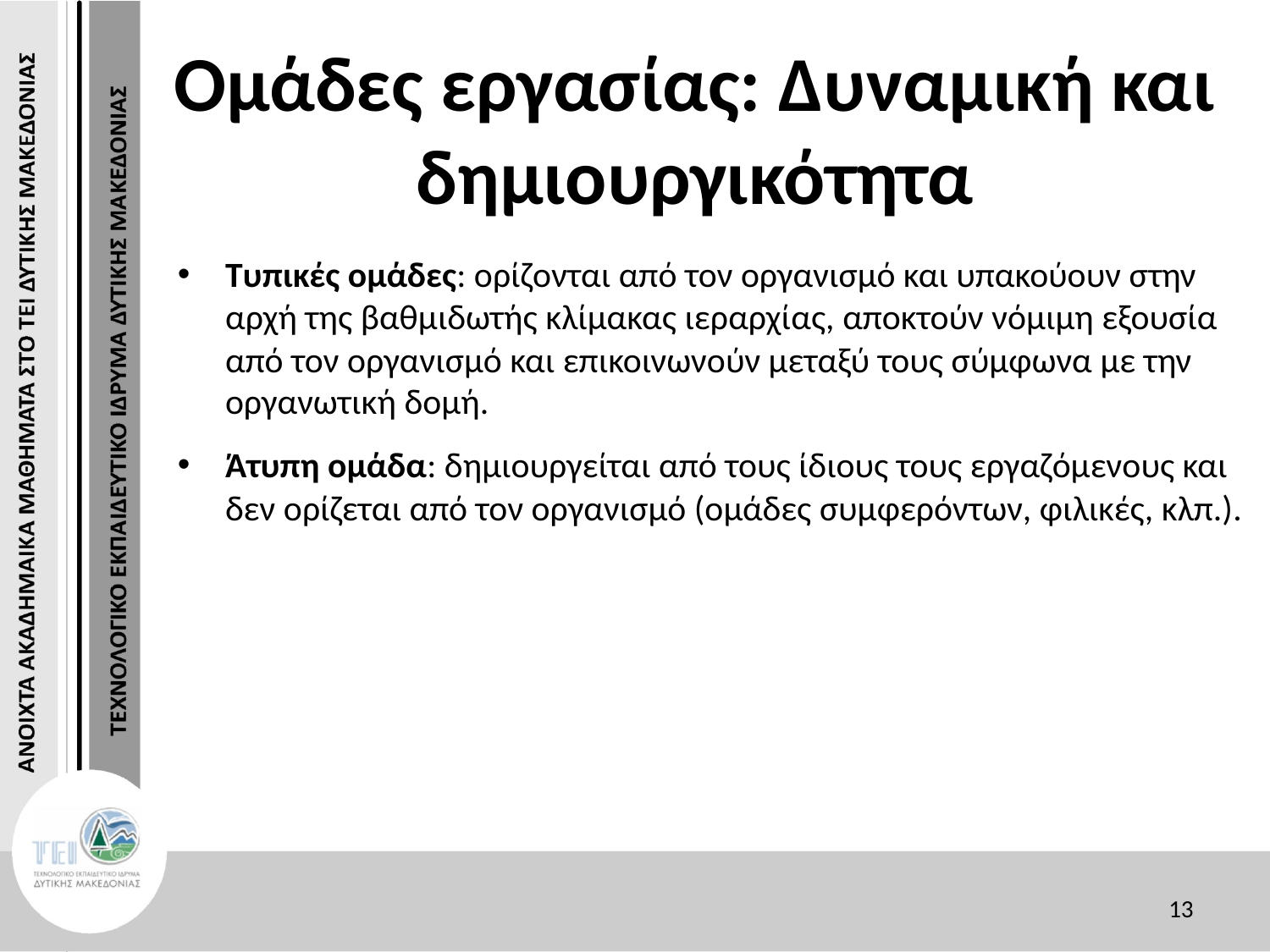

# Ομάδες εργασίας: Δυναμική και δημιουργικότητα
Τυπικές ομάδες: ορίζονται από τον οργανισμό και υπακούουν στην αρχή της βαθμιδωτής κλίμακας ιεραρχίας, αποκτούν νόμιμη εξουσία από τον οργανισμό και επικοινωνούν μεταξύ τους σύμφωνα με την οργανωτική δομή.
Άτυπη ομάδα: δημιουργείται από τους ίδιους τους εργαζόμενους και δεν ορίζεται από τον οργανισμό (ομάδες συμφερόντων, φιλικές, κλπ.).
13